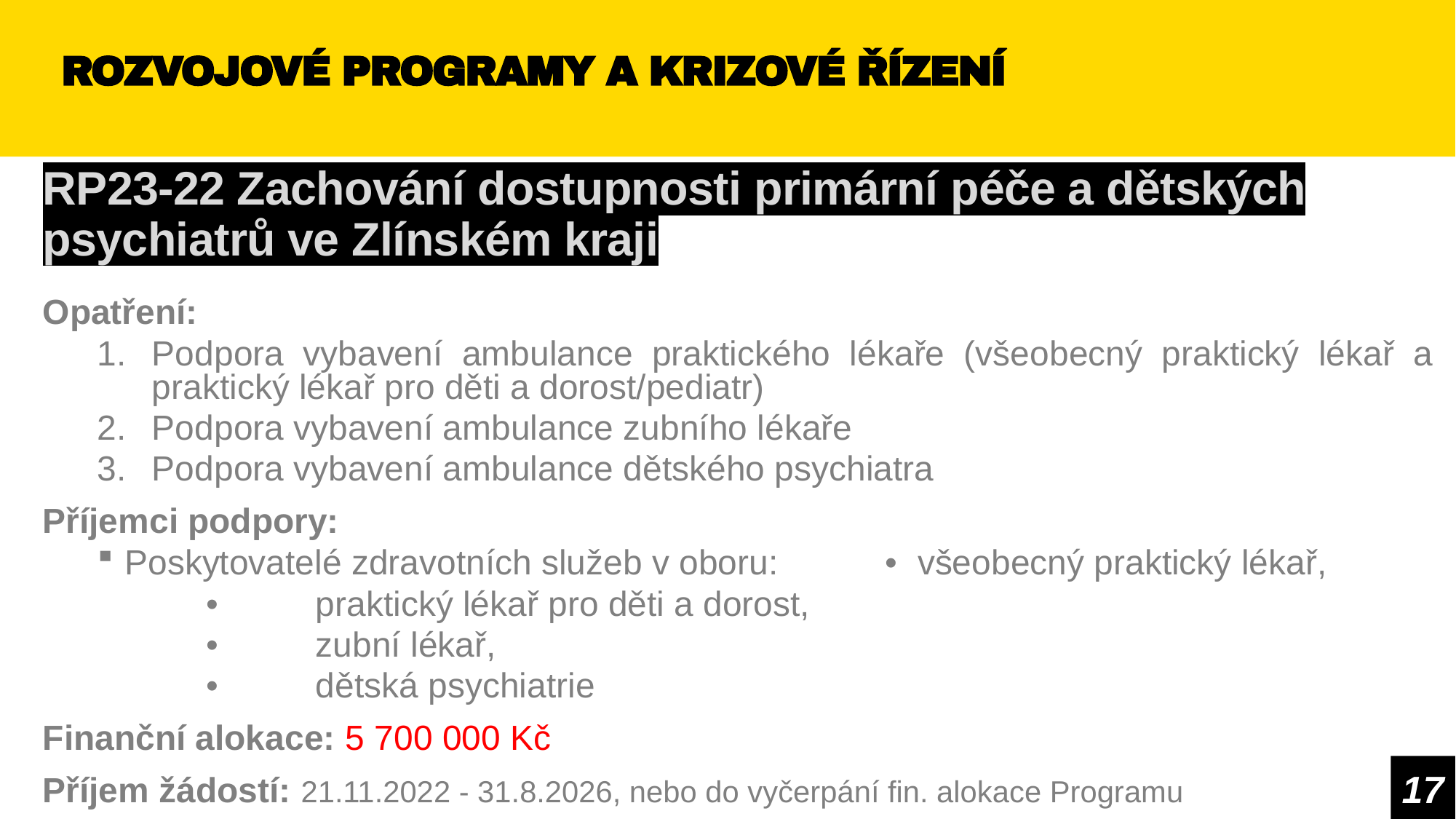

# ROZVOJOVÉ PROGRAMY A KRIZOVÉ ŘÍZENÍ
RP23-22 Zachování dostupnosti primární péče a dětských psychiatrů ve Zlínském kraji
Opatření:
Podpora vybavení ambulance praktického lékaře (všeobecný praktický lékař a praktický lékař pro děti a dorost/pediatr)
Podpora vybavení ambulance zubního lékaře
Podpora vybavení ambulance dětského psychiatra
Příjemci podpory:
Poskytovatelé zdravotních služeb v oboru:	•	všeobecný praktický lékař,
	•	praktický lékař pro děti a dorost,
	•	zubní lékař,
	•	dětská psychiatrie
Finanční alokace: 5 700 000 Kč
Příjem žádostí: 21.11.2022 - 31.8.2026, nebo do vyčerpání fin. alokace Programu

17